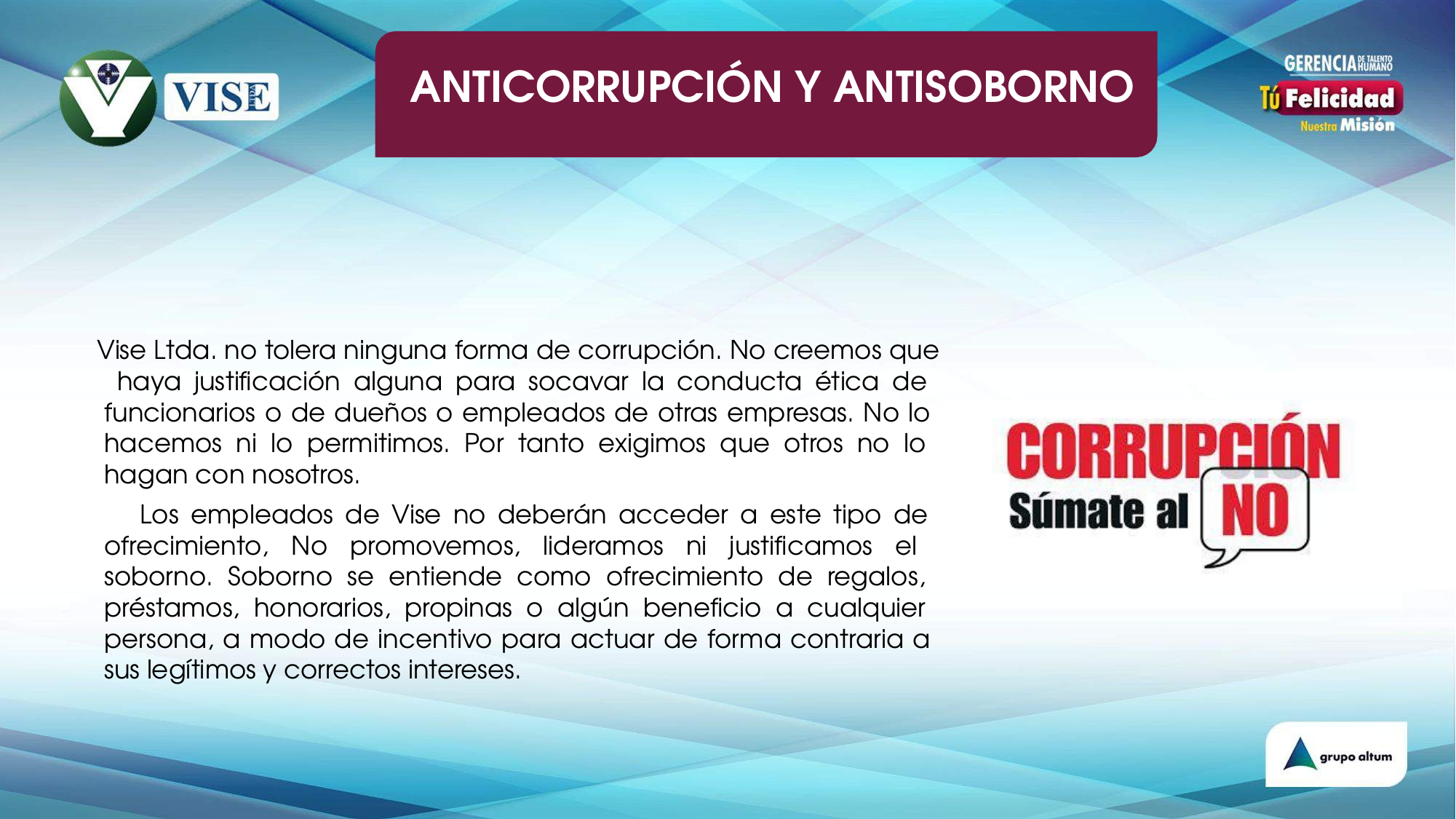

# ANTICORRUPCIÓN Y ANTISOBORNO
Vise Ltda. no tolera ninguna forma de corrupción. No creemos que  haya justificación alguna para socavar la conducta ética de  funcionarios o de dueños o empleados de otras empresas. No lo  hacemos ni lo permitimos. Por tanto exigimos que otros no lo  hagan con nosotros.
Los empleados de Vise no deberán acceder a este tipo de  ofrecimiento, No promovemos, lideramos ni justificamos el  soborno. Soborno se entiende como ofrecimiento de regalos,  préstamos, honorarios, propinas o algún beneficio a cualquier  persona, a modo de incentivo para actuar de forma contraria a  sus legítimos y correctos intereses.